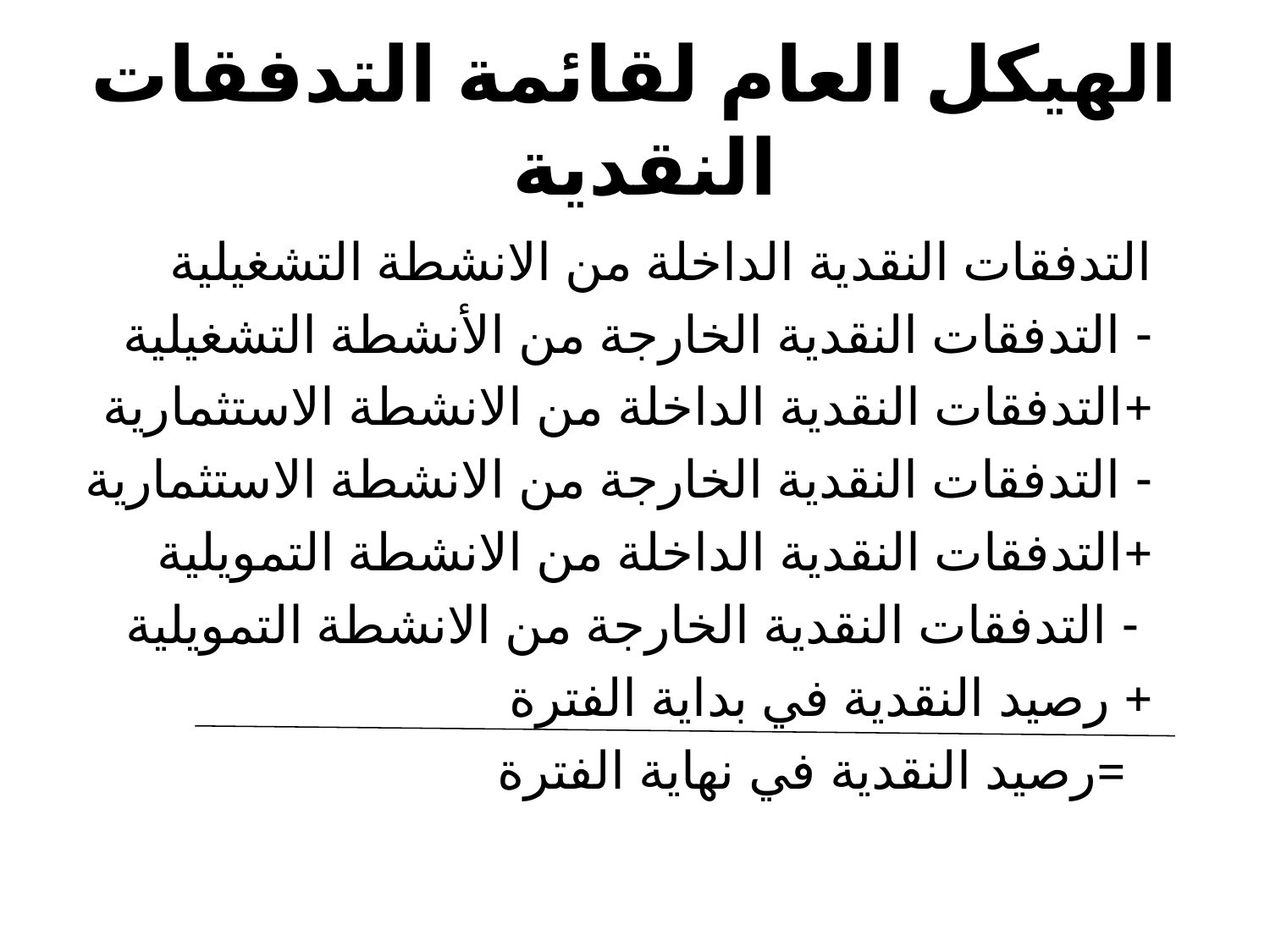

# الهيكل العام لقائمة التدفقات النقدية
   التدفقات النقدية الداخلة من الانشطة التشغيلية
   - التدفقات النقدية الخارجة من الأنشطة التشغيلية
   +التدفقات النقدية الداخلة من الانشطة الاستثمارية
   - التدفقات النقدية الخارجة من الانشطة الاستثمارية
   +التدفقات النقدية الداخلة من الانشطة التمويلية
    - التدفقات النقدية الخارجة من الانشطة التمويلية
   + رصيد النقدية في بداية الفترة
     =رصيد النقدية في نهاية الفترة